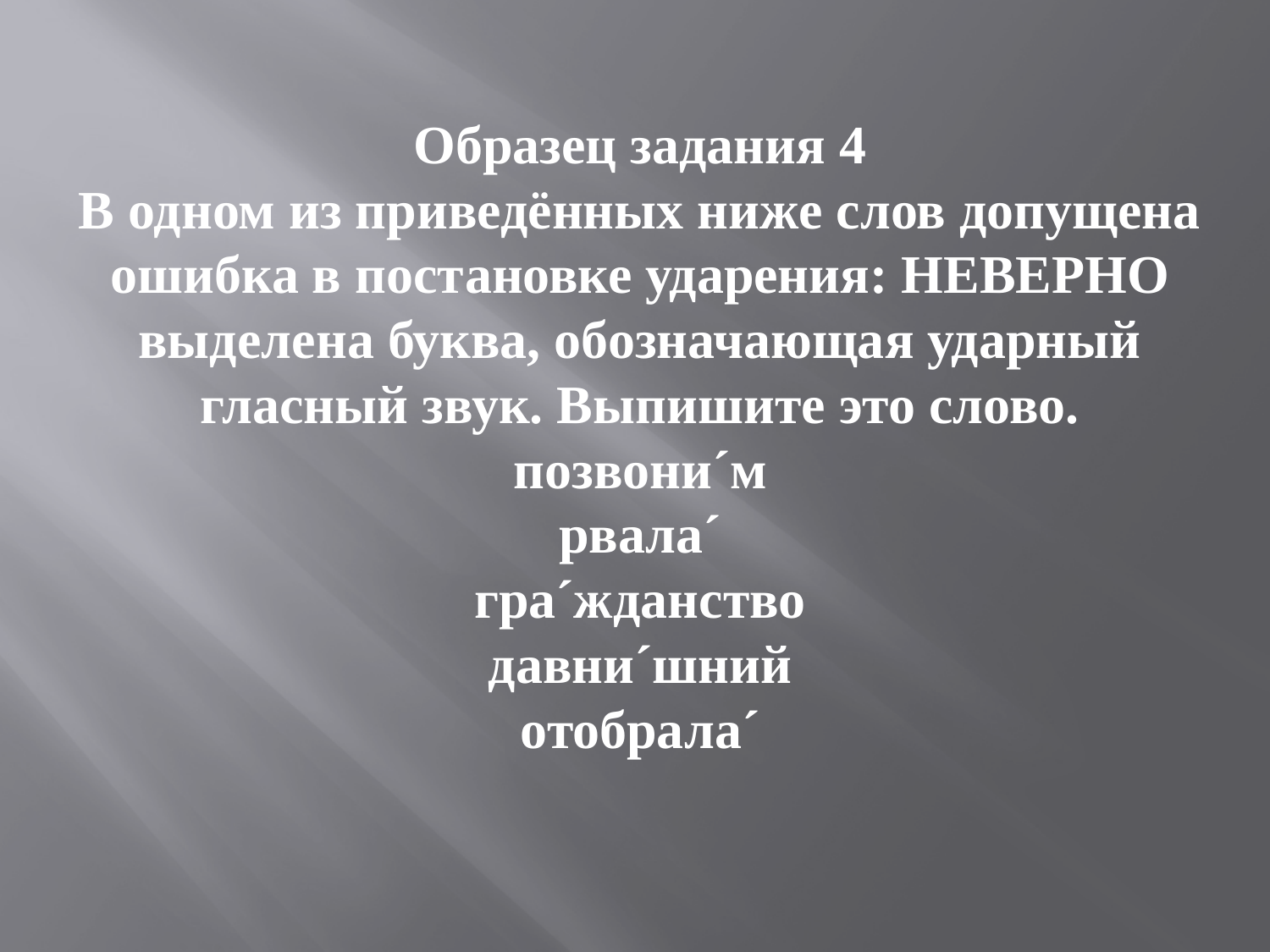

# Образец задания 4 В одном из приведённых ниже слов допущена ошибка в постановке ударения: НЕВЕРНО выделена буква, обозначающая ударный гласный звук. Выпишите это слово. позвони´м рвала´ гра´жданство давни´шний отобрала´